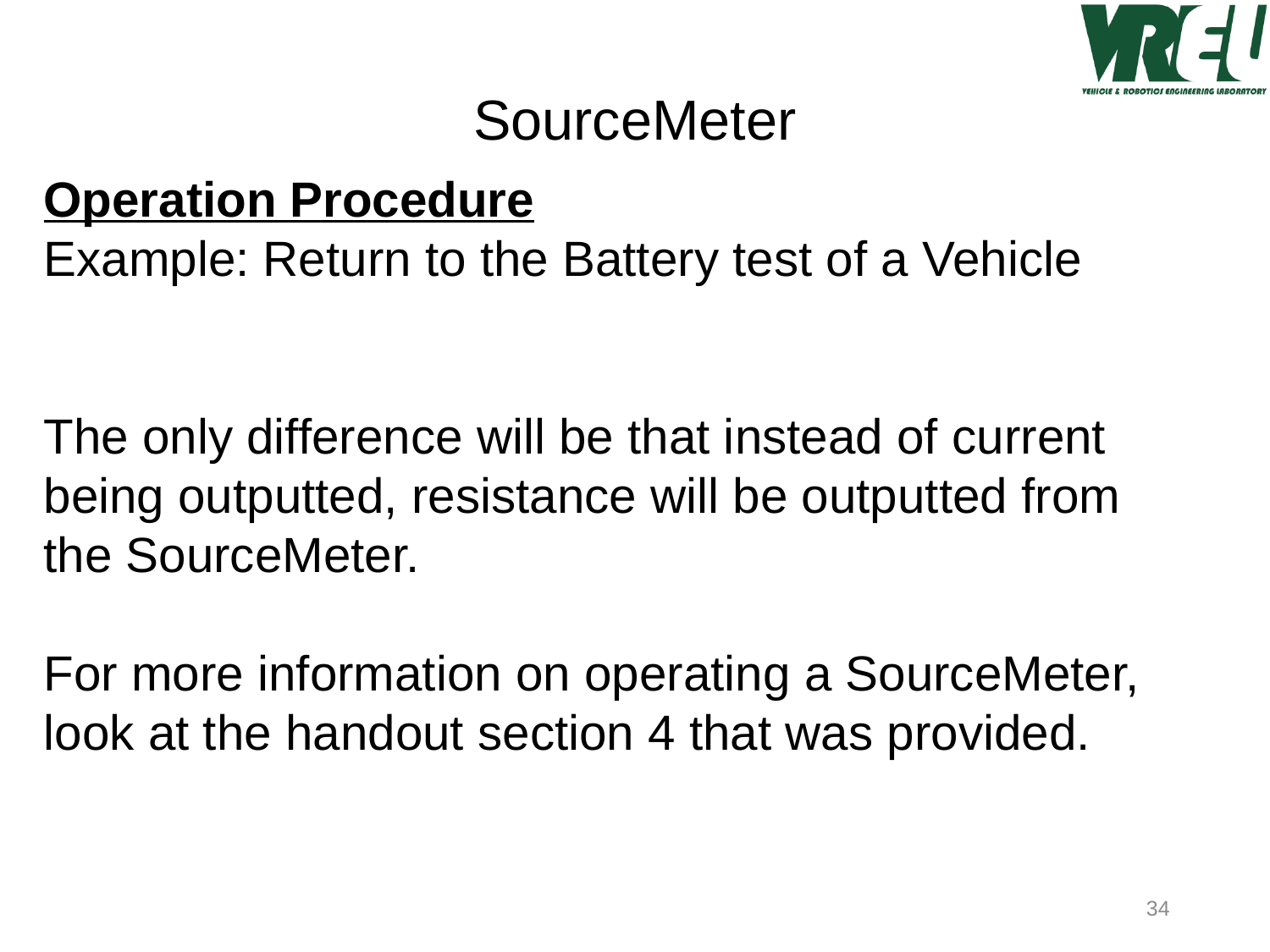

SourceMeter
Operation Procedure
Example: Return to the Battery test of a Vehicle

The only difference will be that instead of current being outputted, resistance will be outputted from the SourceMeter.

For more information on operating a SourceMeter, look at the handout section 4 that was provided.

34